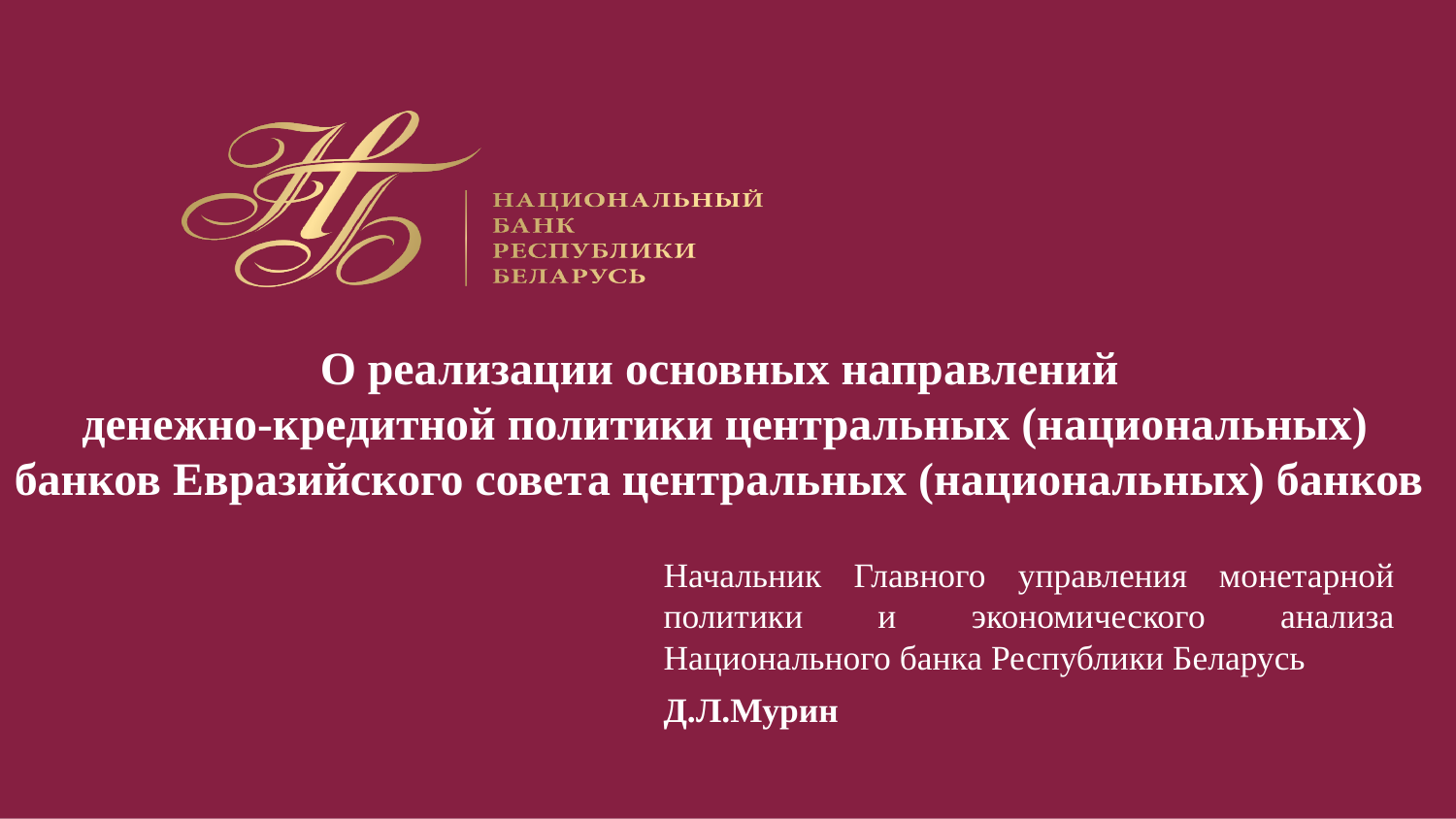

О реализации основных направлений
денежно-кредитной политики центральных (национальных) банков Евразийского совета центральных (национальных) банков
Начальник Главного управления монетарной политики и экономического анализа Национального банка Республики Беларусь
Д.Л.Мурин